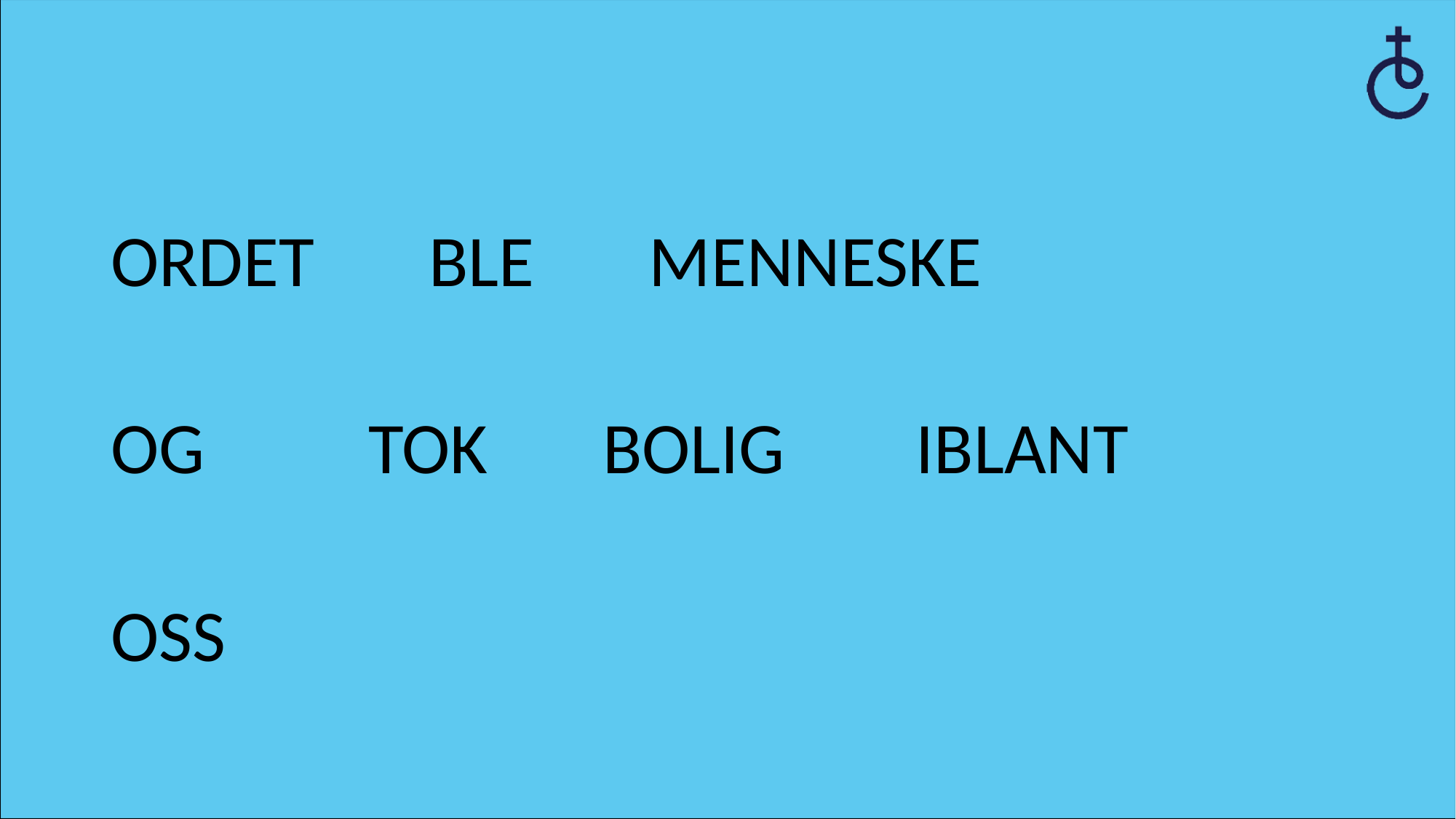

ORDET       BLE       MENNESKE

OG          TOK       BOLIG        IBLANT

OSS